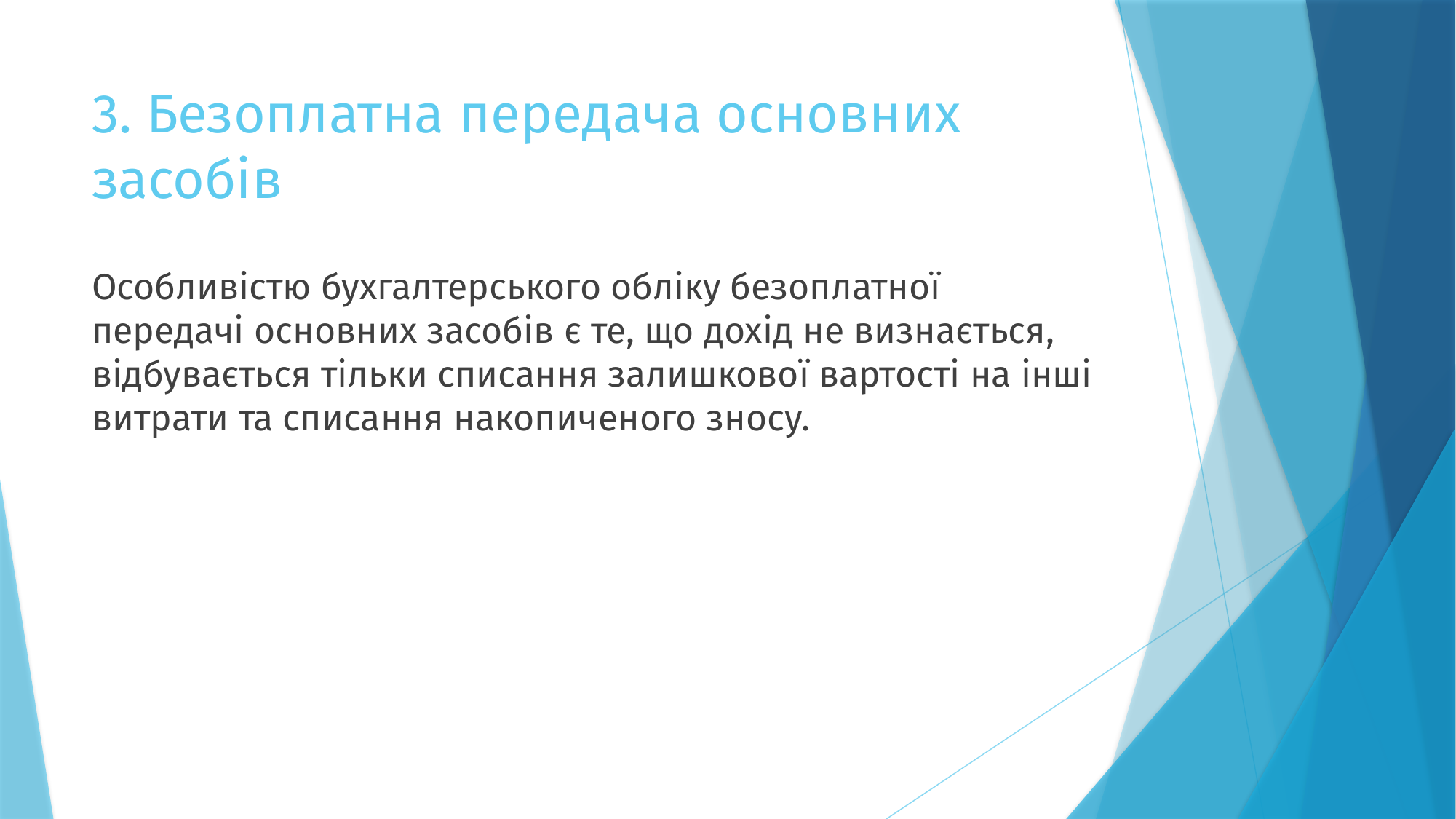

# 3. Безоплатна передача основних засобів
Особливістю бухгалтерського обліку безоплатної передачі основних засобів є те, що дохід не визнається, відбувається тільки списання залишкової вартості на інші витрати та списання накопиченого зносу.